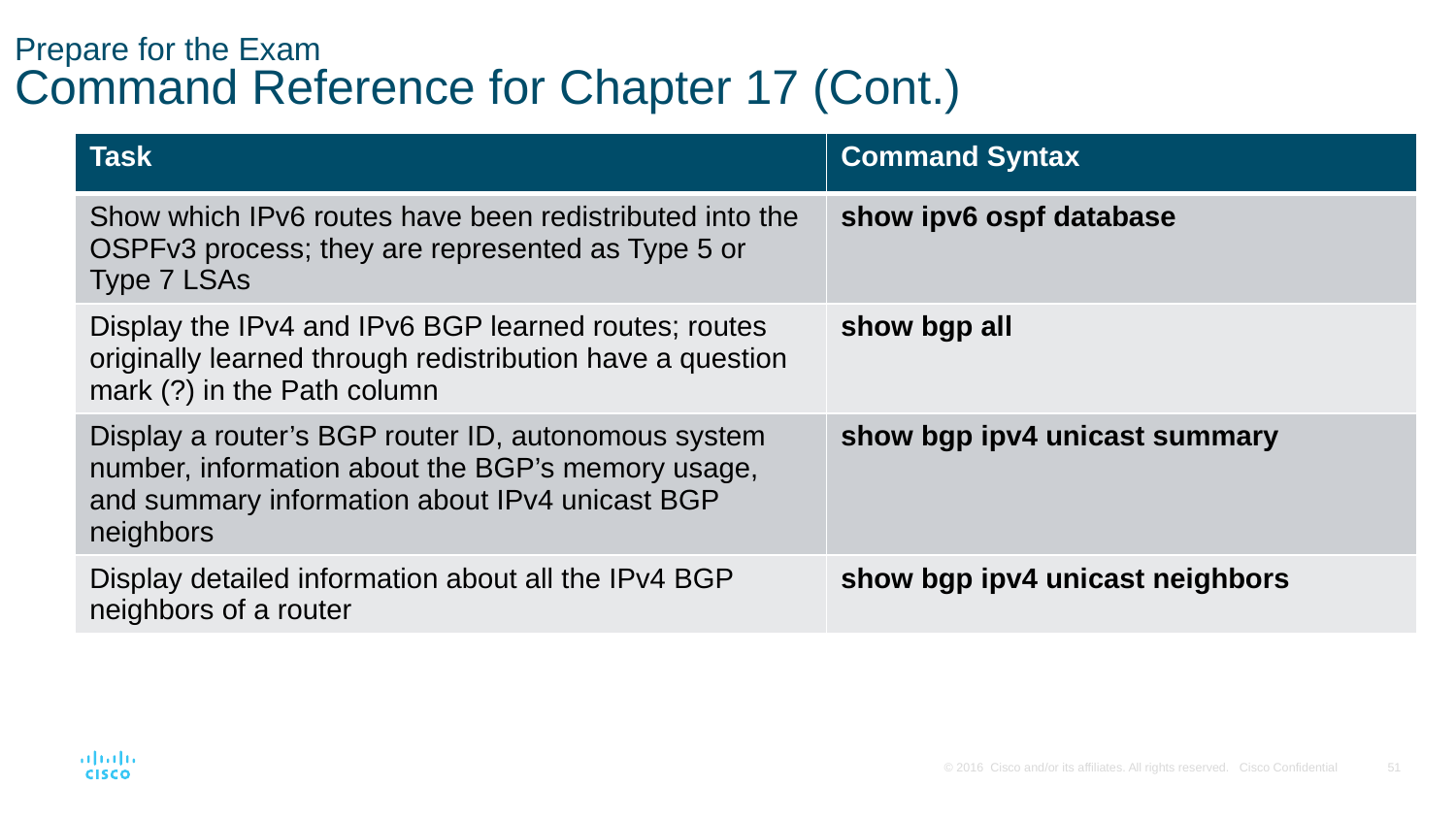

# Prepare for the Exam Command Reference for Chapter 17 (Cont.)
| Task | Command Syntax |
| --- | --- |
| Show which IPv6 routes have been redistributed into the OSPFv3 process; they are represented as Type 5 or Type 7 LSAs | show ipv6 ospf database |
| Display the IPv4 and IPv6 BGP learned routes; routes originally learned through redistribution have a question mark (?) in the Path column | show bgp all |
| Display a router’s BGP router ID, autonomous system number, information about the BGP’s memory usage, and summary information about IPv4 unicast BGP neighbors | show bgp ipv4 unicast summary |
| Display detailed information about all the IPv4 BGP neighbors of a router | show bgp ipv4 unicast neighbors |